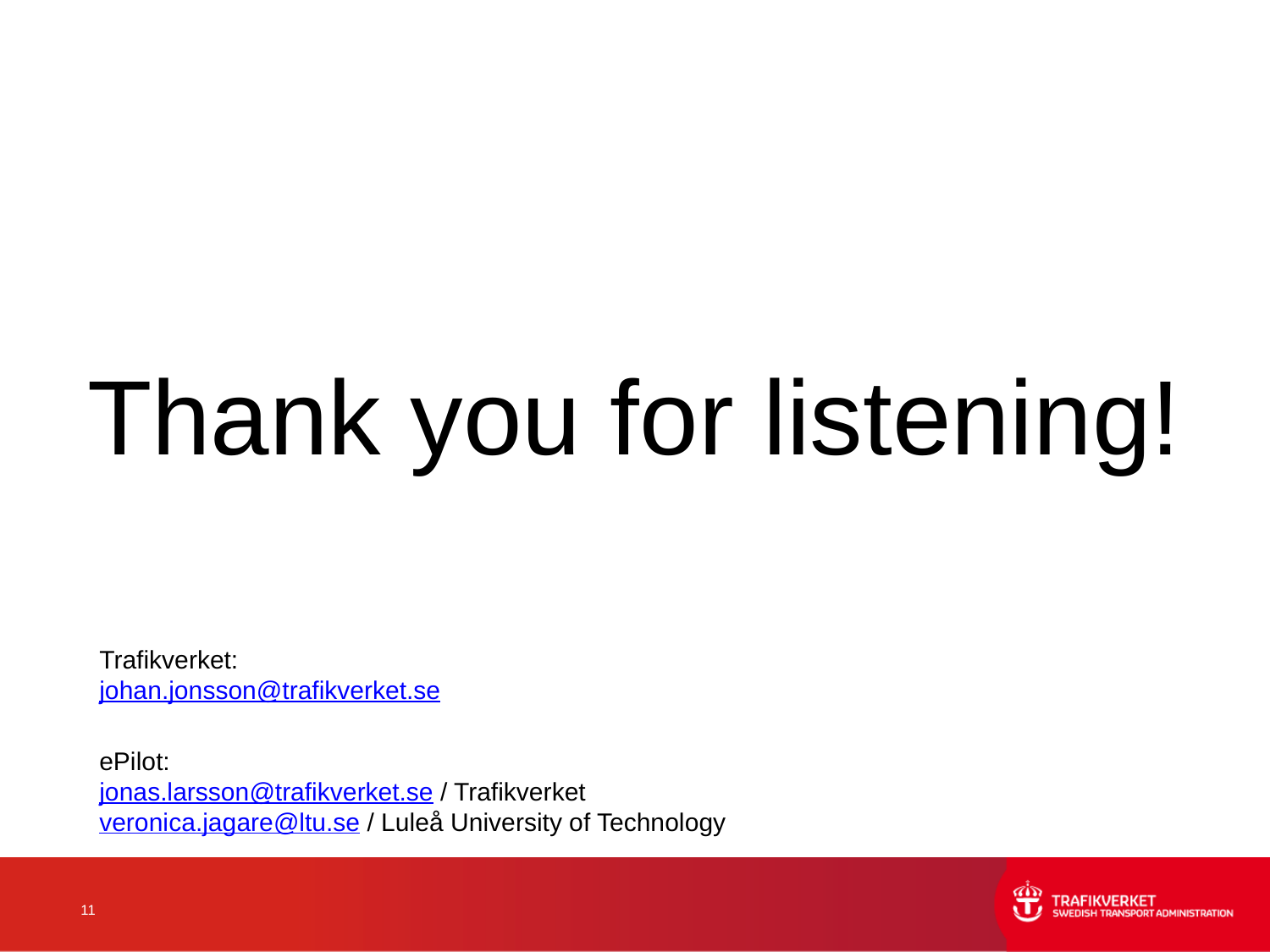

# Thank you for listening!
Trafikverket:
johan.jonsson@trafikverket.se

ePilot:
jonas.larsson@trafikverket.se / Trafikverket
veronica.jagare@ltu.se / Luleå University of Technology